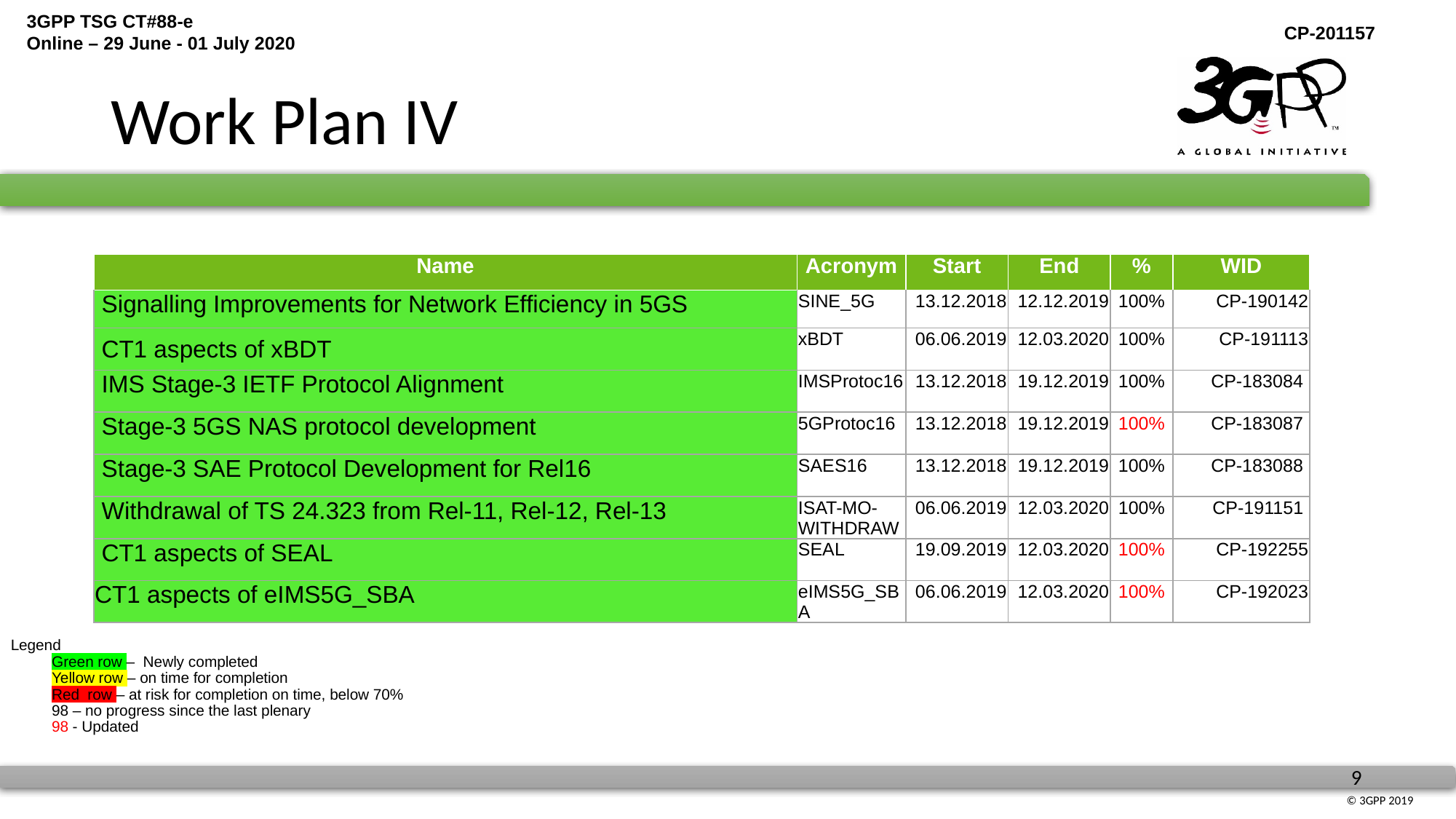

# Work Plan IV
| Name | Acronym | Start | End | % | WID |
| --- | --- | --- | --- | --- | --- |
| Signalling Improvements for Network Efficiency in 5GS | SINE\_5G | 13.12.2018 | 12.12.2019 | 100% | CP-190142 |
| CT1 aspects of xBDT | xBDT | 06.06.2019 | 12.03.2020 | 100% | CP-191113 |
| IMS Stage-3 IETF Protocol Alignment | IMSProtoc16 | 13.12.2018 | 19.12.2019 | 100% | CP-183084 |
| Stage-3 5GS NAS protocol development | 5GProtoc16 | 13.12.2018 | 19.12.2019 | 100% | CP-183087 |
| Stage-3 SAE Protocol Development for Rel16 | SAES16 | 13.12.2018 | 19.12.2019 | 100% | CP-183088 |
| Withdrawal of TS 24.323 from Rel-11, Rel-12, Rel-13 | ISAT-MO-WITHDRAW | 06.06.2019 | 12.03.2020 | 100% | CP-191151 |
| CT1 aspects of SEAL | SEAL | 19.09.2019 | 12.03.2020 | 100% | CP-192255 |
| CT1 aspects of eIMS5G\_SBA | eIMS5G\_SBA | 06.06.2019 | 12.03.2020 | 100% | CP-192023 |
Legend
Green row –  Newly completed
	Yellow row – on time for completion
Red  row – at risk for completion on time, below 70%
	98 – no progress since the last plenary
	98 - Updated